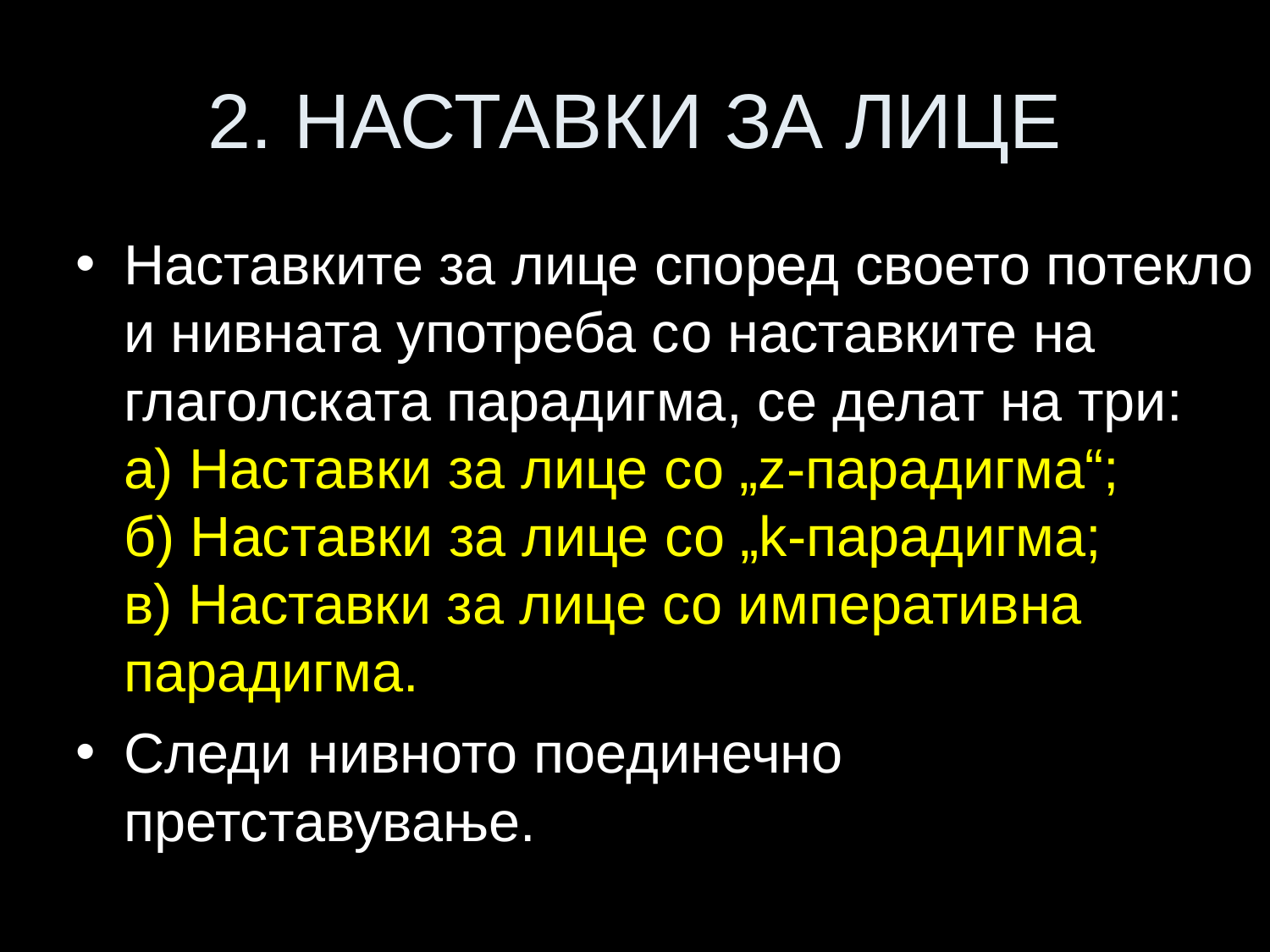

# 2. НАСТАВКИ ЗА ЛИЦЕ
Наставките за лице според своето потекло и нивната употреба со наставките на глаголската парадигма, се делат на три:
а) Наставки за лице со „z-парадигма“;
б) Наставки за лице со „k-парадигма;
в) Наставки за лице со императивна парадигма.
Следи нивното поединечно претставување.